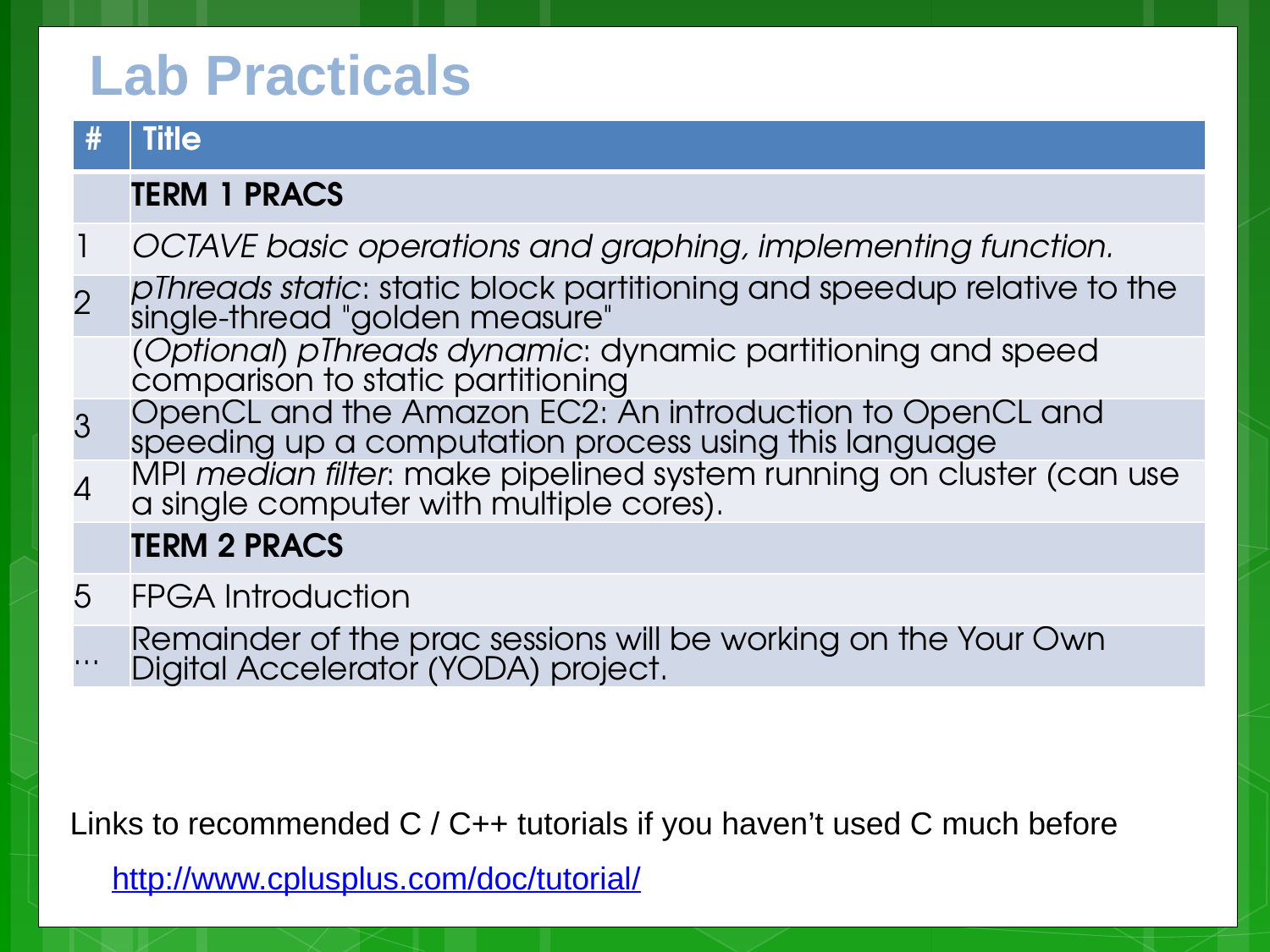

Lab Practicals
| # | Title |
| --- | --- |
|  | TERM 1 PRACS |
| 1 | OCTAVE basic operations and graphing, implementing function. |
| 2 | pThreads static: static block partitioning and speedup relative to the single-thread "golden measure" |
|  | (Optional) pThreads dynamic: dynamic partitioning and speed comparison to static partitioning |
| 3 | OpenCL and the Amazon EC2: An introduction to OpenCL and speeding up a computation process using this language |
| 4 | MPI median filter: make pipelined system running on cluster (can use a single computer with multiple cores). |
|  | TERM 2 PRACS |
| 5 | FPGA Introduction |
| … | Remainder of the prac sessions will be working on the Your Own Digital Accelerator (YODA) project. |
Links to recommended C / C++ tutorials if you haven’t used C much before
http://www.cplusplus.com/doc/tutorial/